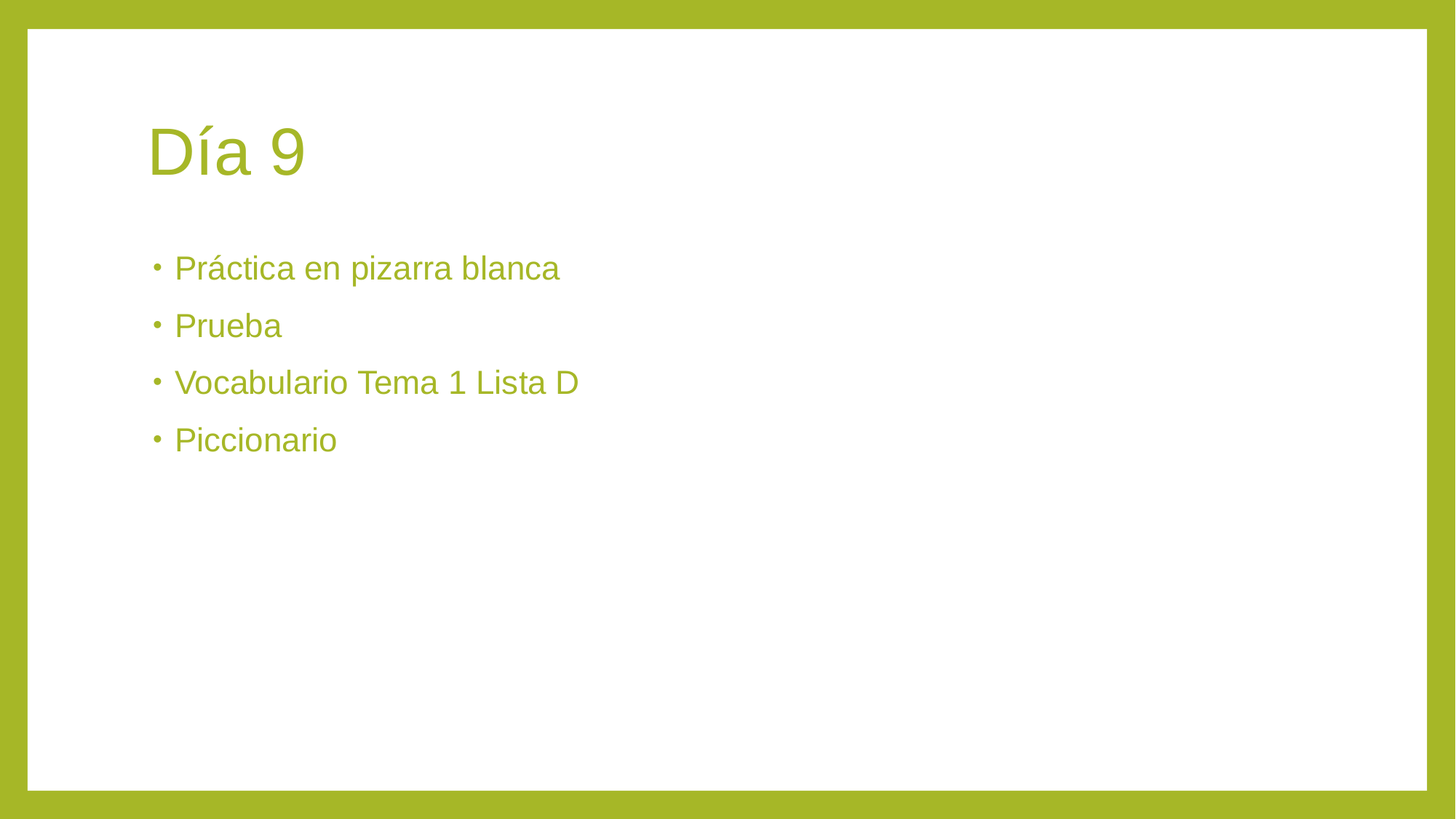

# Día 9
Práctica en pizarra blanca
Prueba
Vocabulario Tema 1 Lista D
Piccionario